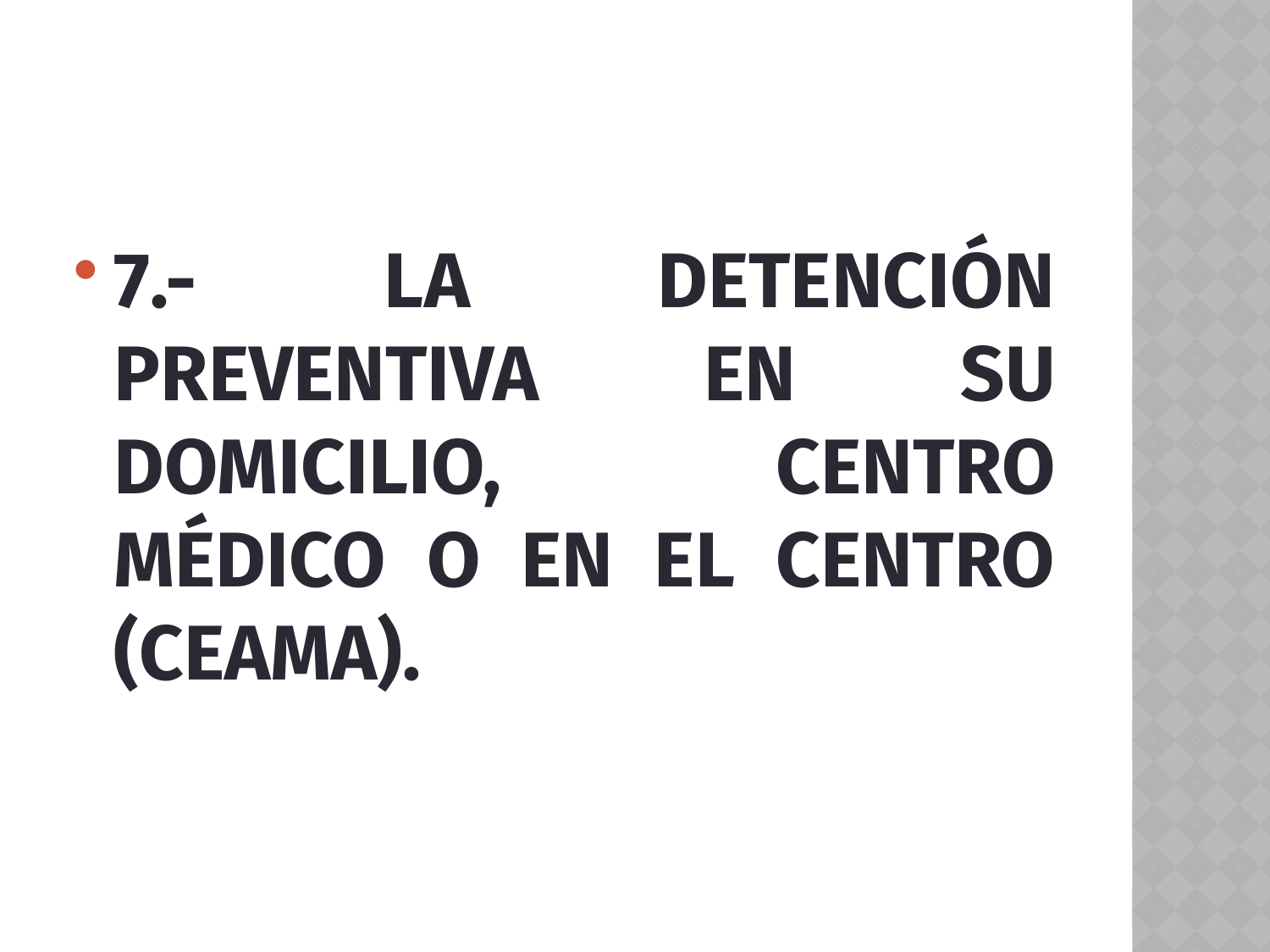

#
7.- LA DETENCIÓN PREVENTIVA EN SU DOMICILIO, CENTRO MÉDICO O EN EL CENTRO (CEAMA).